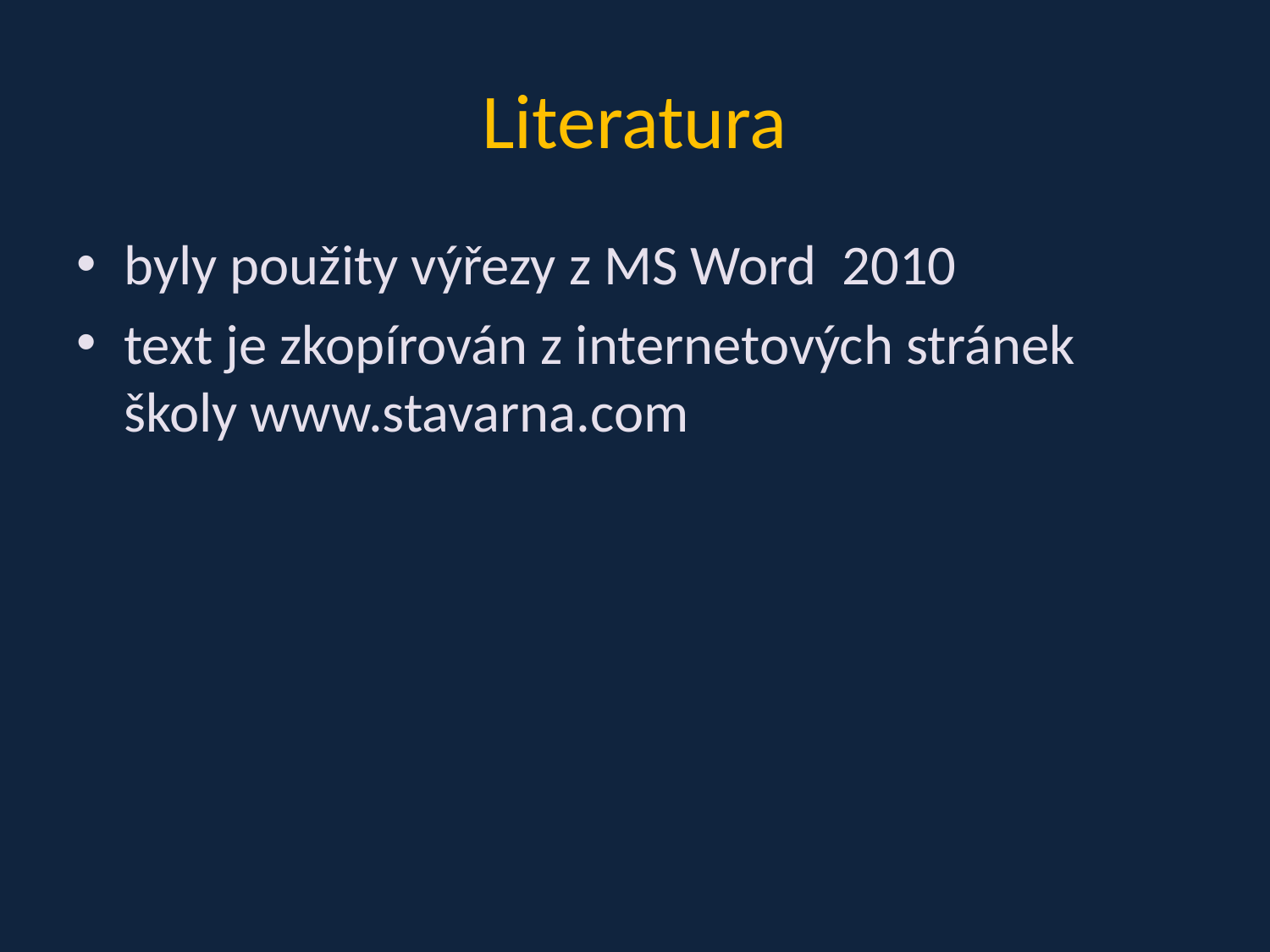

# Literatura
byly použity výřezy z MS Word  2010
text je zkopírován z internetových stránek školy www.stavarna.com